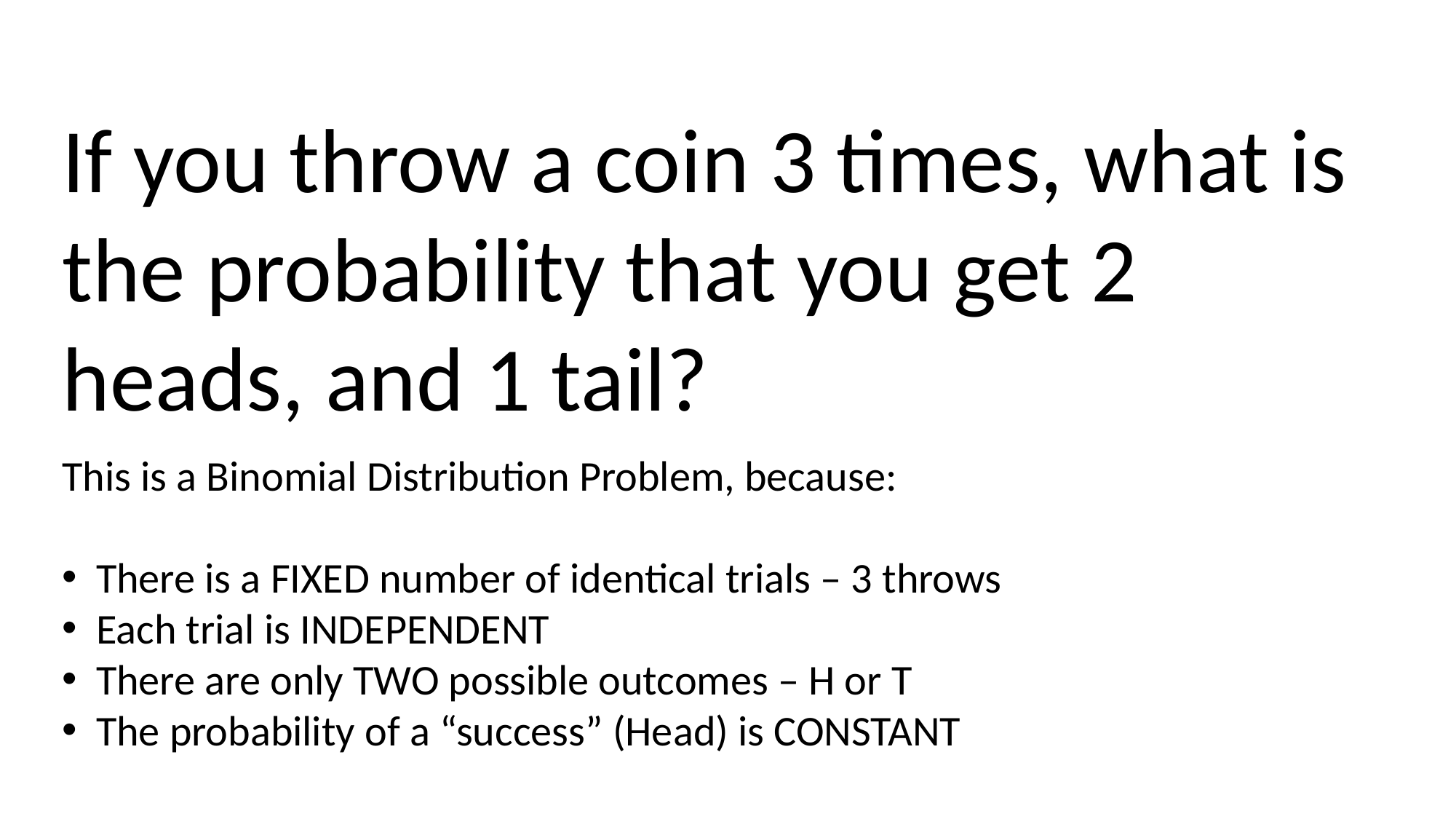

If you throw a coin 3 times, what is the probability that you get 2 heads, and 1 tail?

This is a Binomial Distribution Problem, because:

There is a FIXED number of identical trials – 3 throws
Each trial is INDEPENDENT
There are only TWO possible outcomes – H or T
The probability of a “success” (Head) is CONSTANT